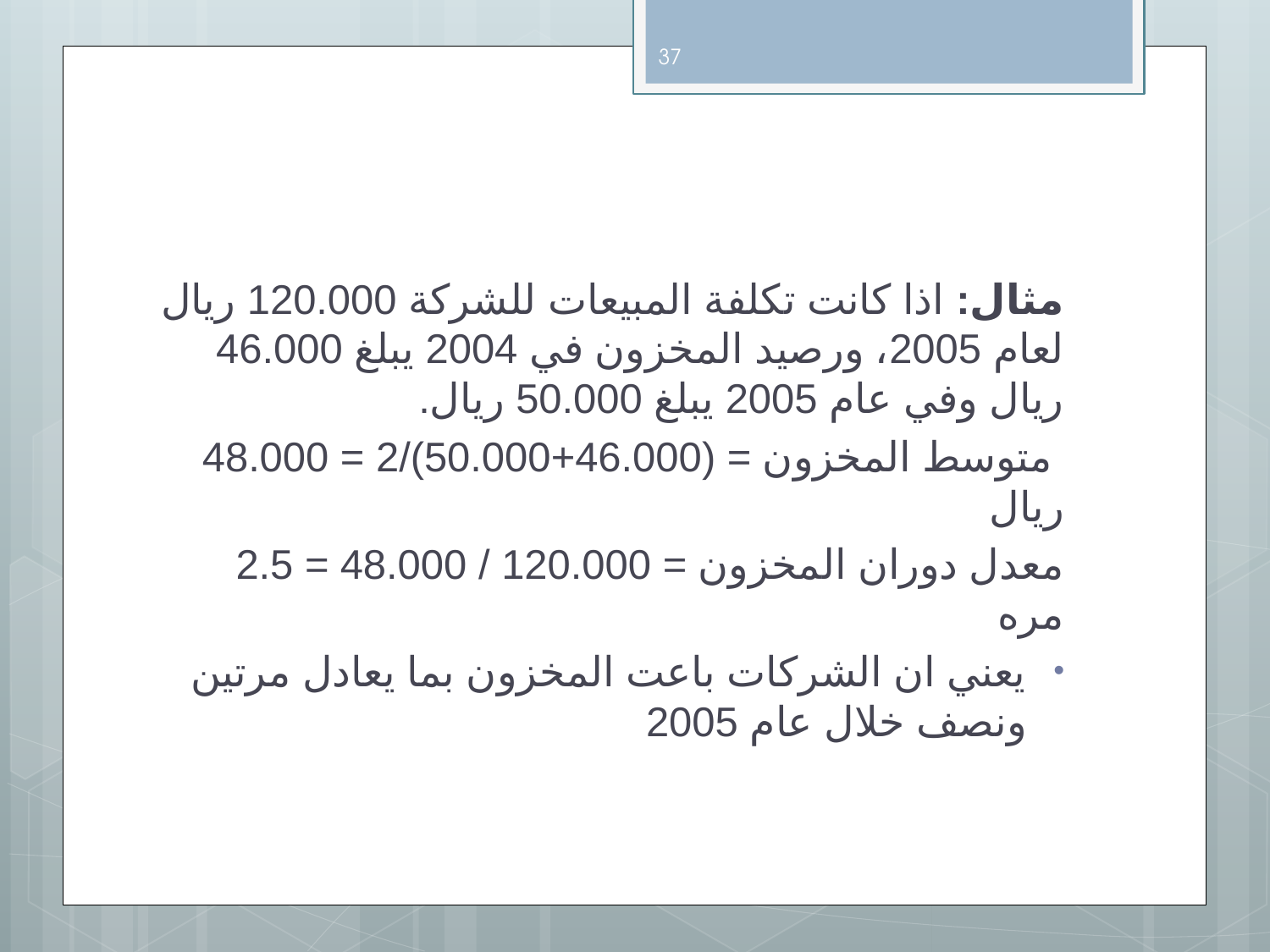

37
مثال: اذا كانت تكلفة المبيعات للشركة 120.000 ريال لعام 2005، ورصيد المخزون في 2004 يبلغ 46.000 ريال وفي عام 2005 يبلغ 50.000 ريال.
 متوسط المخزون = (46.000+50.000)/2 = 48.000 ريال
معدل دوران المخزون = 120.000 / 48.000 = 2.5 مره
يعني ان الشركات باعت المخزون بما يعادل مرتين ونصف خلال عام 2005